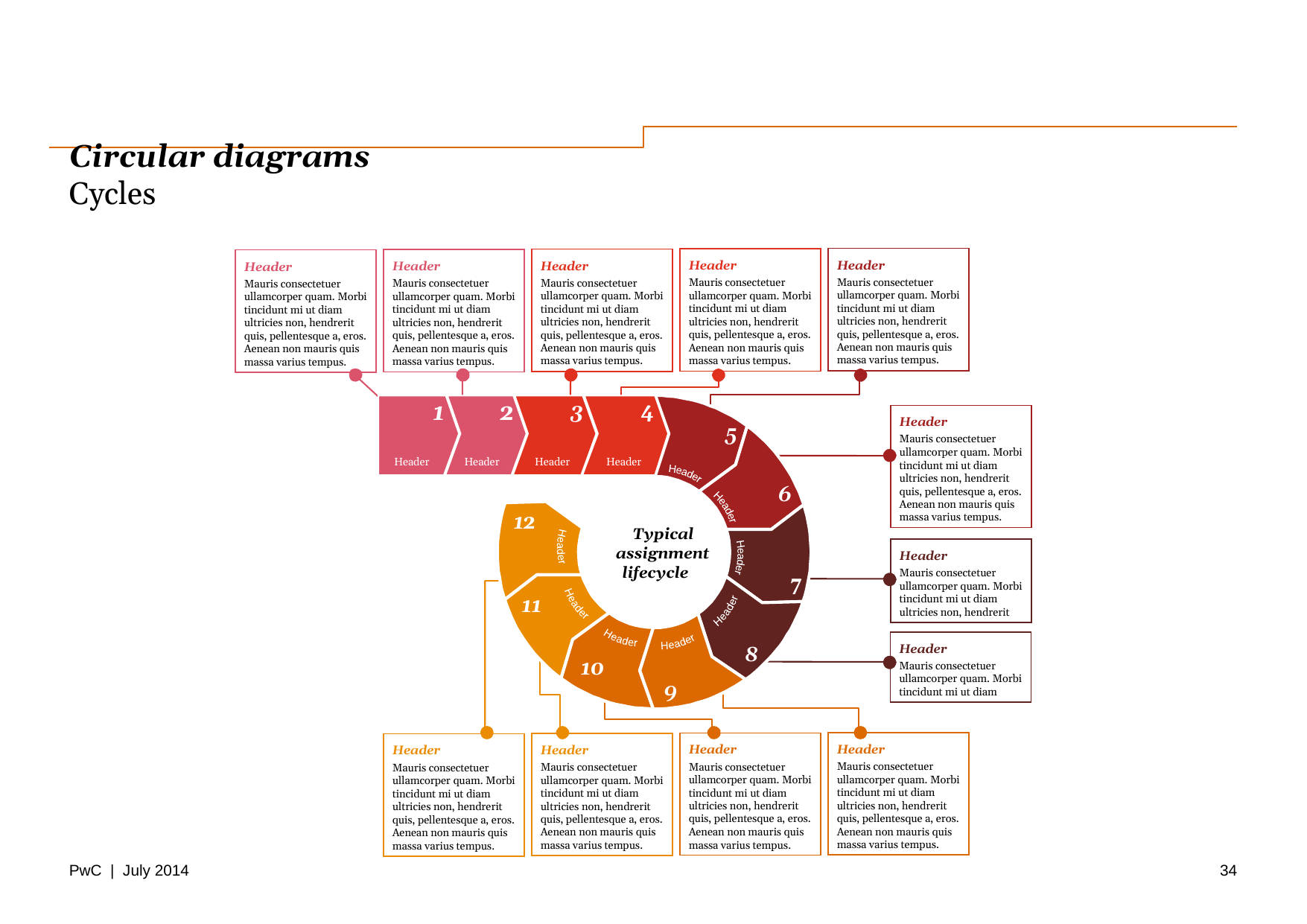

# Circular diagrams Cycles
Header
Mauris consectetuer ullamcorper quam. Morbi tincidunt mi ut diam ultricies non, hendrerit quis, pellentesque a, eros. Aenean non mauris quis massa varius tempus.
Header
Mauris consectetuer ullamcorper quam. Morbi tincidunt mi ut diam ultricies non, hendrerit quis, pellentesque a, eros. Aenean non mauris quis massa varius tempus.
Header
Mauris consectetuer ullamcorper quam. Morbi tincidunt mi ut diam ultricies non, hendrerit quis, pellentesque a, eros. Aenean non mauris quis massa varius tempus.
Header
Mauris consectetuer ullamcorper quam. Morbi tincidunt mi ut diam ultricies non, hendrerit quis, pellentesque a, eros. Aenean non mauris quis massa varius tempus.
Header
Mauris consectetuer ullamcorper quam. Morbi tincidunt mi ut diam ultricies non, hendrerit quis, pellentesque a, eros. Aenean non mauris quis massa varius tempus.

1
2
3
4
Header
Mauris consectetuer ullamcorper quam. Morbi tincidunt mi ut diam ultricies non, hendrerit quis, pellentesque a, eros. Aenean non mauris quis massa varius tempus.
5

Header
Header
Header
Header

Header
6
Header

12
Typical
Header
Header
Mauris consectetuer ullamcorper quam. Morbi tincidunt mi ut diam ultricies non, hendrerit
Header
assignment
lifecycle

7

Header
Header
11
Header

Header

Header
Mauris consectetuer ullamcorper quam. Morbi tincidunt mi ut diam
8
10

9

Header
Mauris consectetuer ullamcorper quam. Morbi tincidunt mi ut diam ultricies non, hendrerit quis, pellentesque a, eros. Aenean non mauris quis massa varius tempus.
Header
Mauris consectetuer ullamcorper quam. Morbi tincidunt mi ut diam ultricies non, hendrerit quis, pellentesque a, eros. Aenean non mauris quis massa varius tempus.
Header
Mauris consectetuer ullamcorper quam. Morbi tincidunt mi ut diam ultricies non, hendrerit quis, pellentesque a, eros. Aenean non mauris quis massa varius tempus.
Header
Mauris consectetuer ullamcorper quam. Morbi tincidunt mi ut diam ultricies non, hendrerit quis, pellentesque a, eros. Aenean non mauris quis massa varius tempus.
34